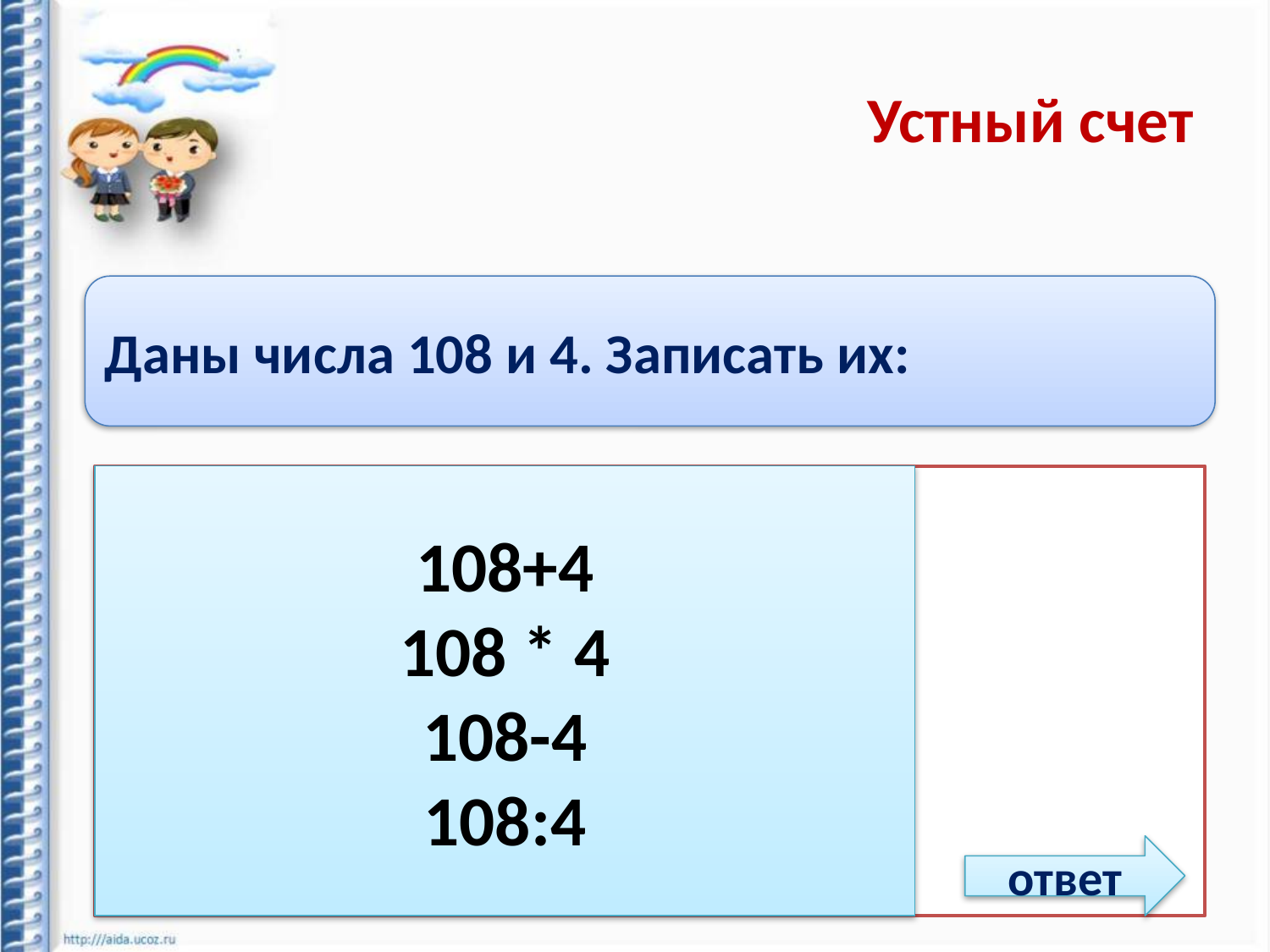

# Устный счет
Даны числа 108 и 4. Записать их:
  Сумму
  Произведение
  Разность
  Частное
108+4
108 * 4
108-4
108:4
ответ